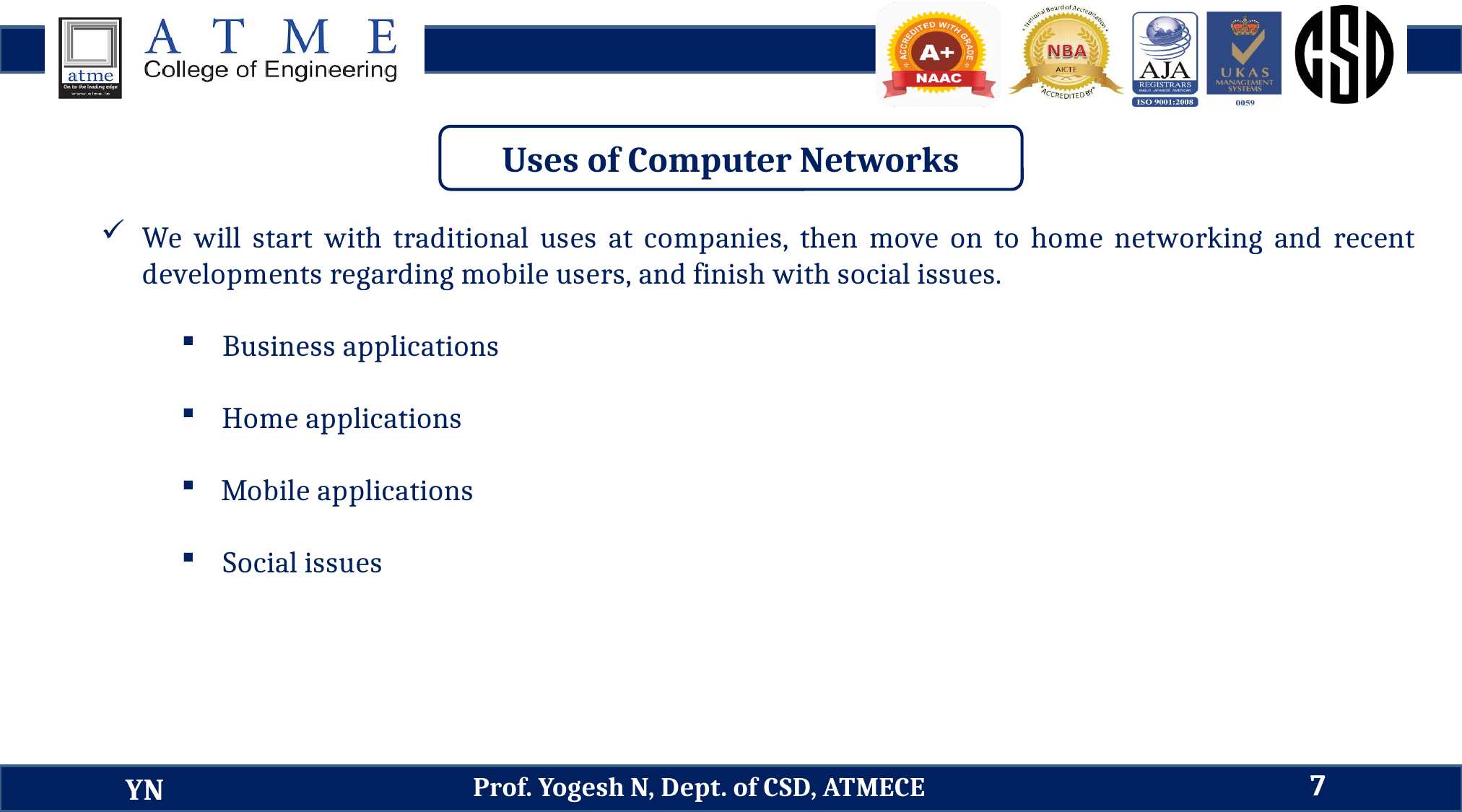

Uses of Computer Networks
We will start with traditional uses at companies, then move on to home networking and recent developments regarding mobile users, and finish with social issues.

Business applications

Home applications

Mobile applications

Social issues
7
Prof. Yogesh N, Dept. of CSD, ATMECE
YN